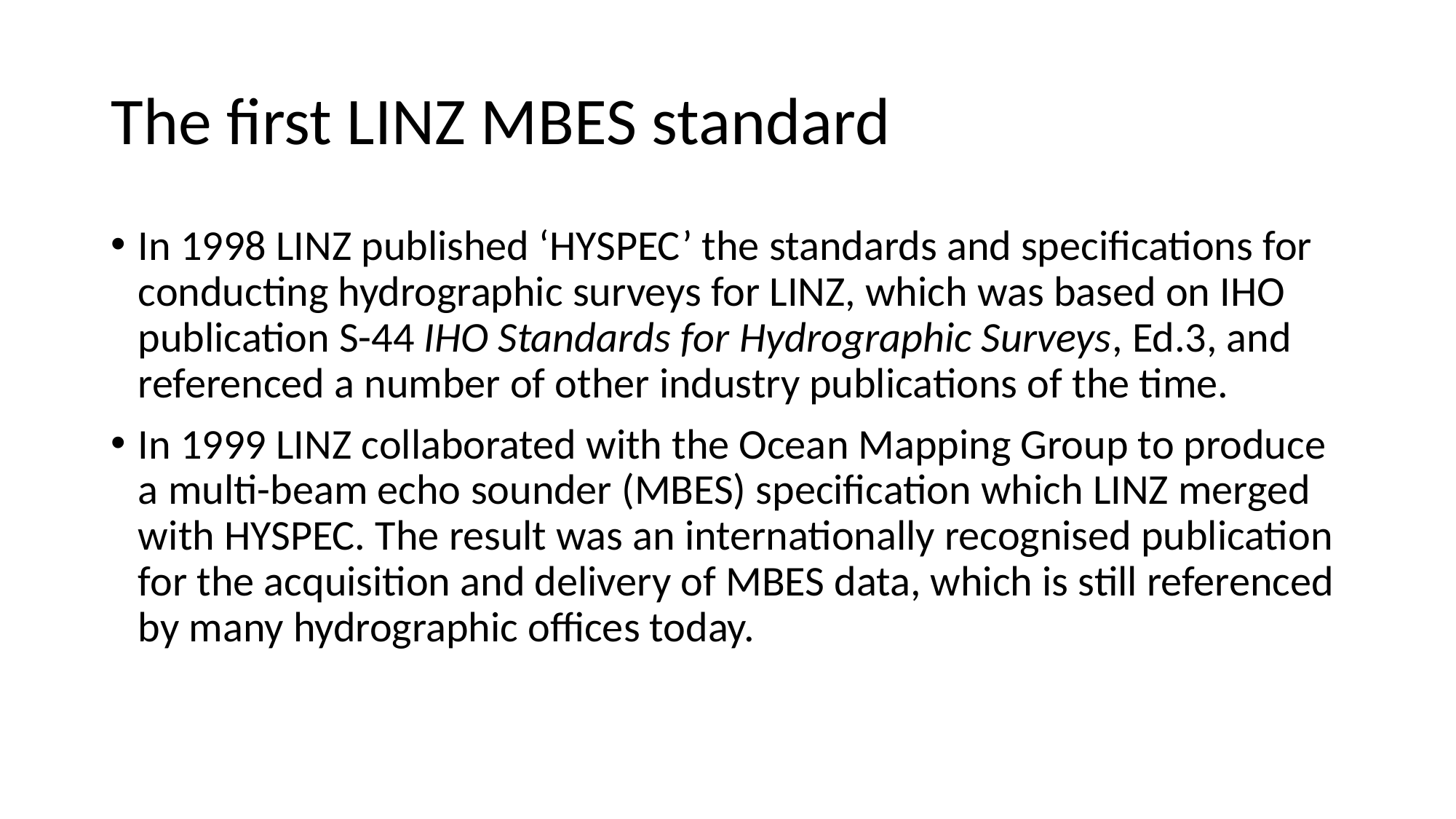

# The first LINZ MBES standard
In 1998 LINZ published ‘HYSPEC’ the standards and specifications for conducting hydrographic surveys for LINZ, which was based on IHO publication S-44 IHO Standards for Hydrographic Surveys, Ed.3, and referenced a number of other industry publications of the time.
In 1999 LINZ collaborated with the Ocean Mapping Group to produce a multi-beam echo sounder (MBES) specification which LINZ merged with HYSPEC. The result was an internationally recognised publication for the acquisition and delivery of MBES data, which is still referenced by many hydrographic offices today.